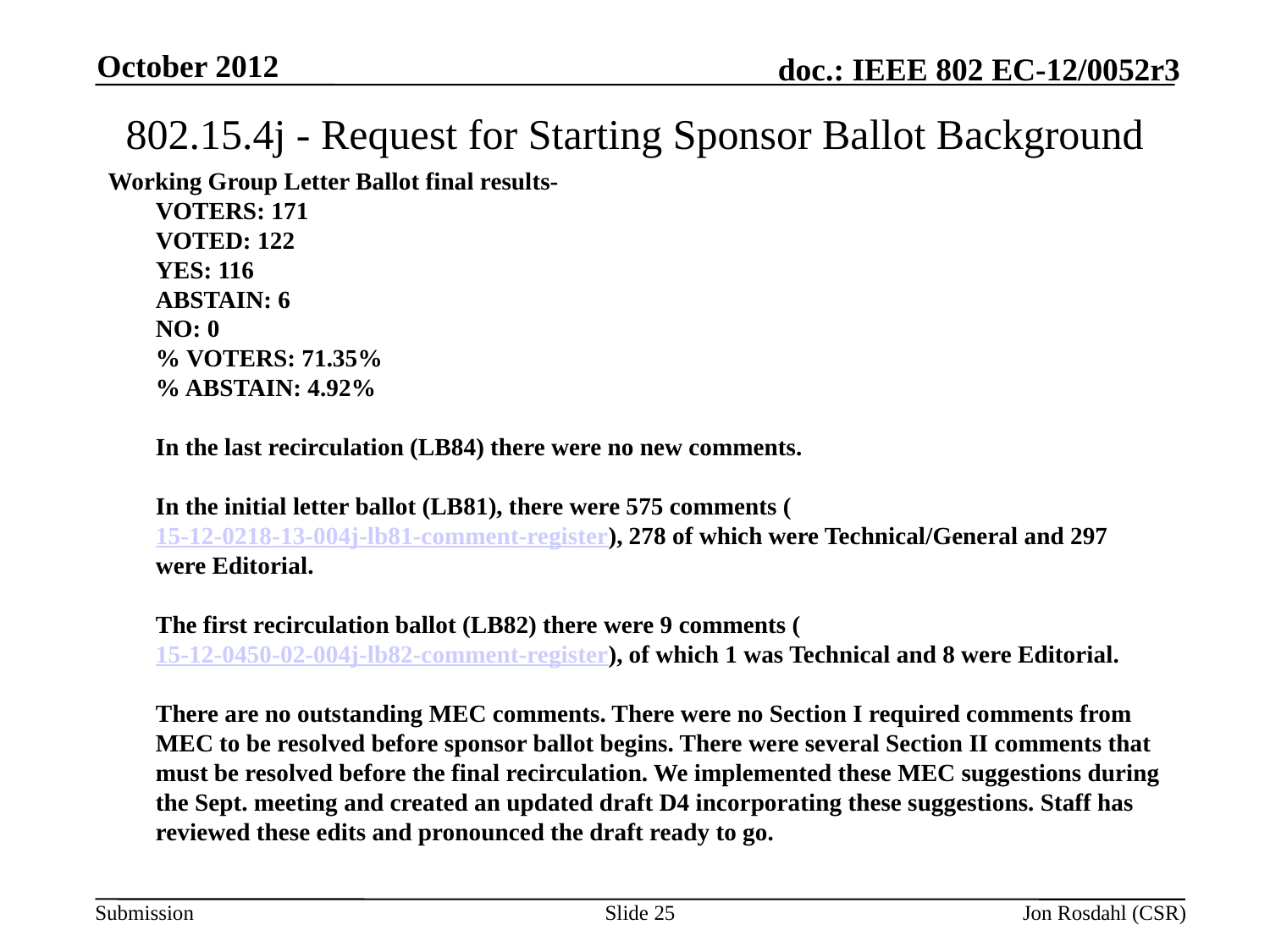

October 2012
# 802.15.4j - Request for Starting Sponsor Ballot Background
Working Group Letter Ballot final results-
VOTERS: 171
VOTED: 122
YES: 116
ABSTAIN: 6
NO: 0
% VOTERS: 71.35%
% ABSTAIN: 4.92%
In the last recirculation (LB84) there were no new comments.
In the initial letter ballot (LB81), there were 575 comments (15-12-0218-13-004j-lb81-comment-register), 278 of which were Technical/General and 297 were Editorial.
The first recirculation ballot (LB82) there were 9 comments (15-12-0450-02-004j-lb82-comment-register), of which 1 was Technical and 8 were Editorial.
There are no outstanding MEC comments. There were no Section I required comments from MEC to be resolved before sponsor ballot begins. There were several Section II comments that must be resolved before the final recirculation. We implemented these MEC suggestions during the Sept. meeting and created an updated draft D4 incorporating these suggestions. Staff has reviewed these edits and pronounced the draft ready to go.
Slide 25
Jon Rosdahl (CSR)